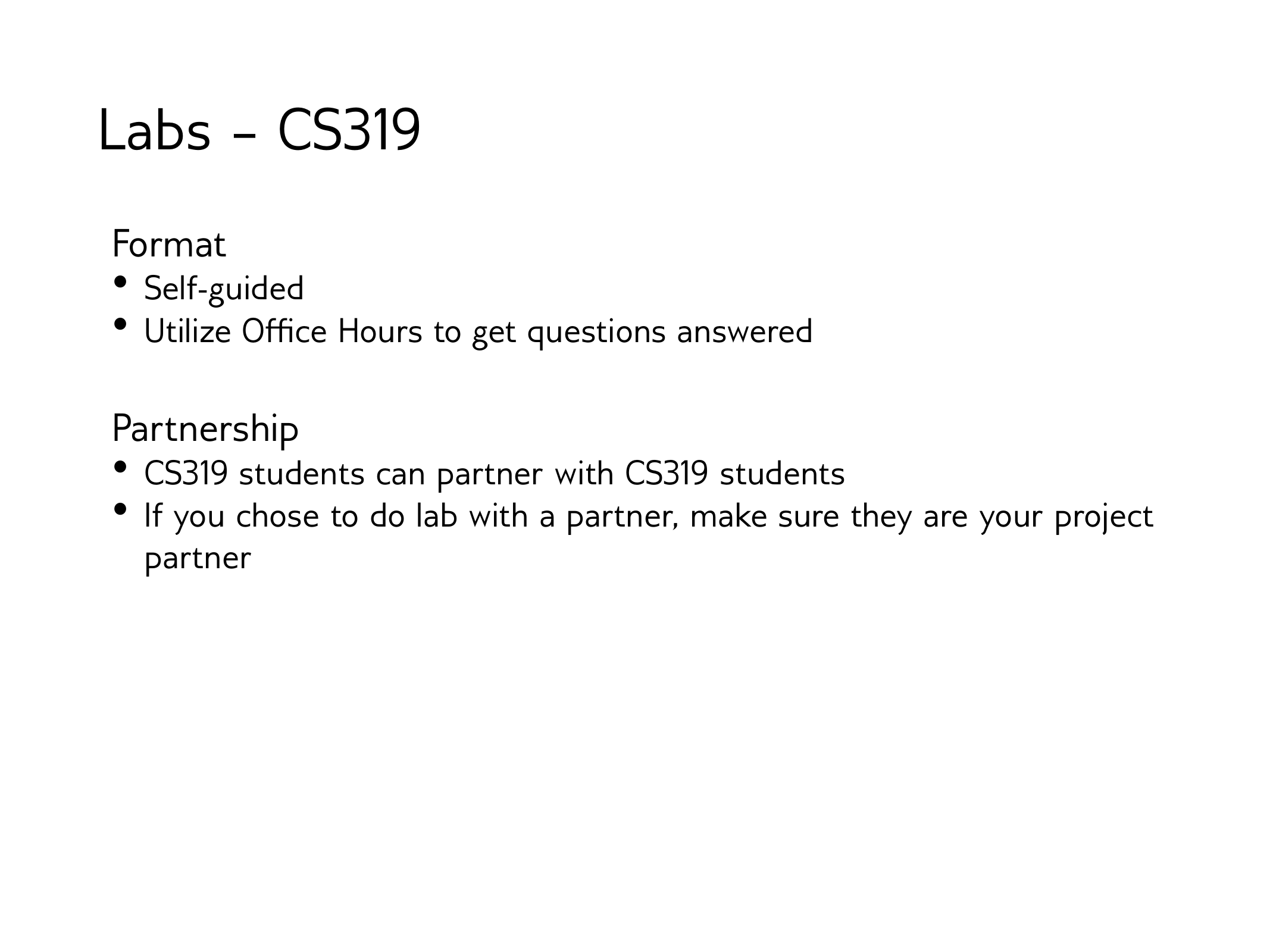

Labs – CS319
Format
Self-guided
Utilize Office Hours to get questions answered
Partnership
CS319 students can partner with CS319 students
If you chose to do lab with a partner, make sure they are your project partner